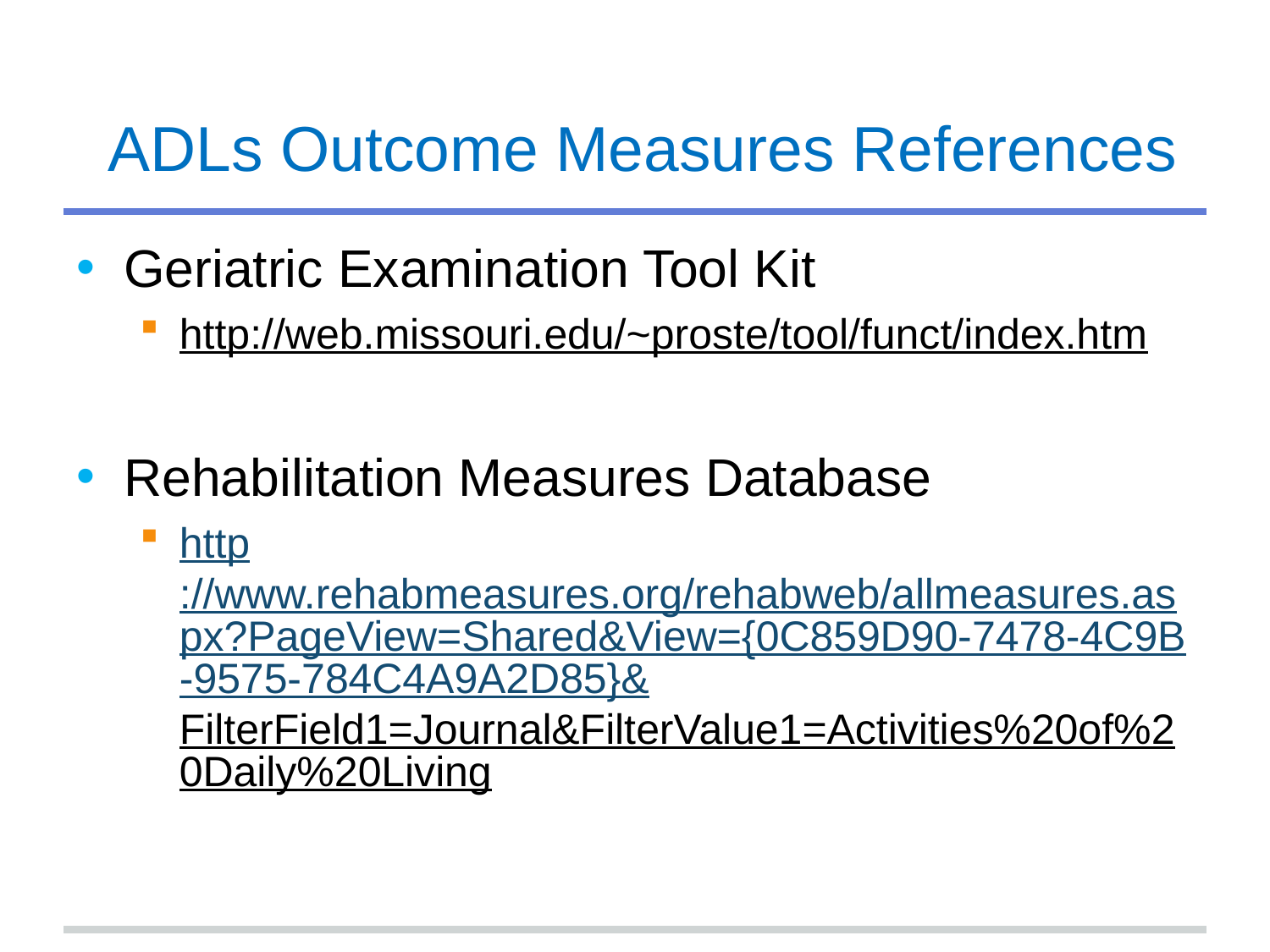

# ADLs Outcome Measures References
Geriatric Examination Tool Kit
http://web.missouri.edu/~proste/tool/funct/index.htm

Rehabilitation Measures Database
http://www.rehabmeasures.org/rehabweb/allmeasures.aspx?PageView=Shared&View={0C859D90-7478-4C9B-9575-784C4A9A2D85}&FilterField1=Journal&FilterValue1=Activities%20of%20Daily%20Living